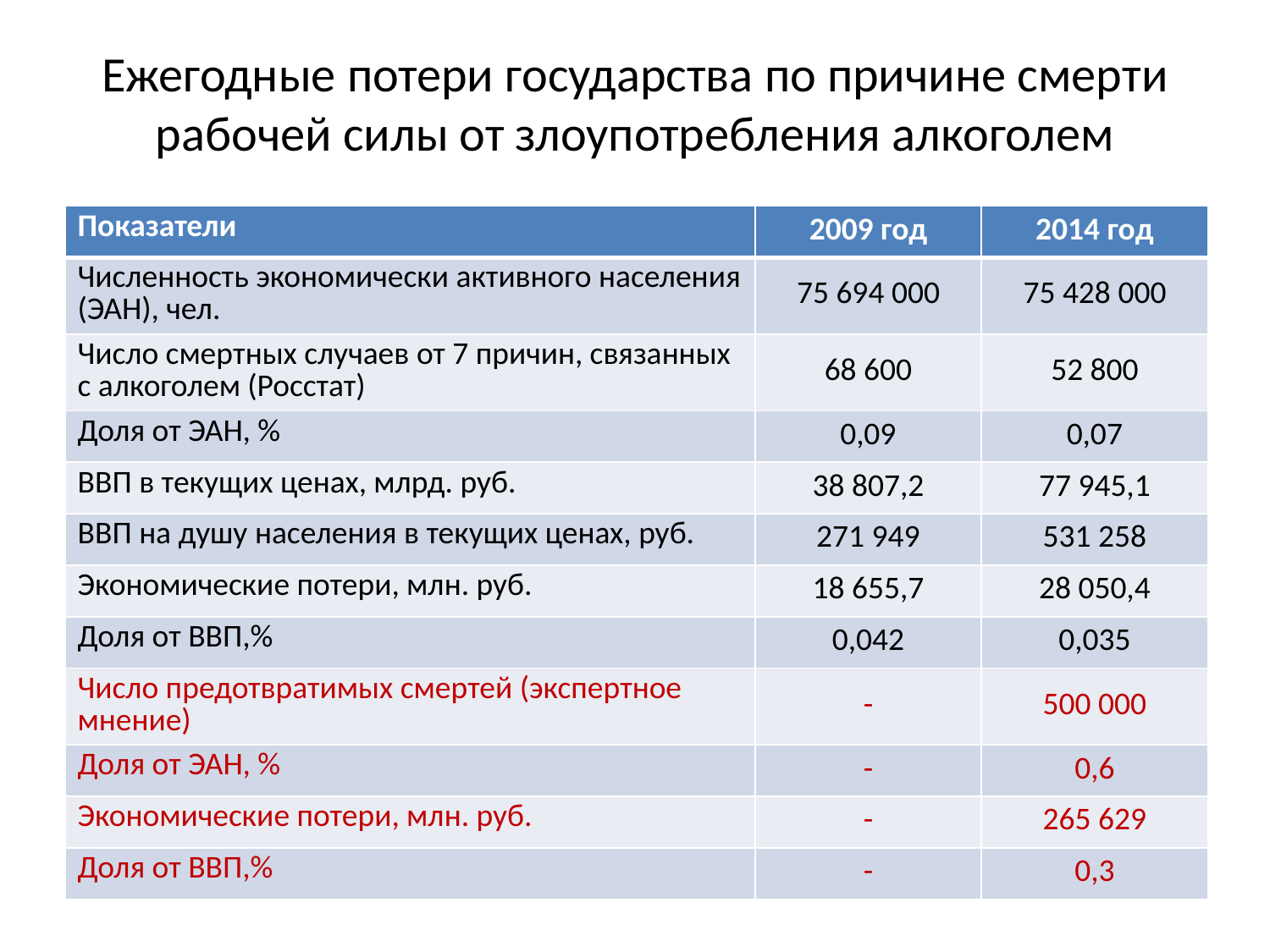

# Ежегодные потери государства по причине смерти рабочей силы от злоупотребления алкоголем
| Показатели | 2009 год | 2014 год |
| --- | --- | --- |
| Численность экономически активного населения (ЭАН), чел. | 75 694 000 | 75 428 000 |
| Число смертных случаев от 7 причин, связанных с алкоголем (Росстат) | 68 600 | 52 800 |
| Доля от ЭАН, % | 0,09 | 0,07 |
| ВВП в текущих ценах, млрд. руб. | 38 807,2 | 77 945,1 |
| ВВП на душу населения в текущих ценах, руб. | 271 949 | 531 258 |
| Экономические потери, млн. руб. | 18 655,7 | 28 050,4 |
| Доля от ВВП,% | 0,042 | 0,035 |
| Число предотвратимых смертей (экспертное мнение) | - | 500 000 |
| Доля от ЭАН, % | - | 0,6 |
| Экономические потери, млн. руб. | - | 265 629 |
| Доля от ВВП,% | - | 0,3 |